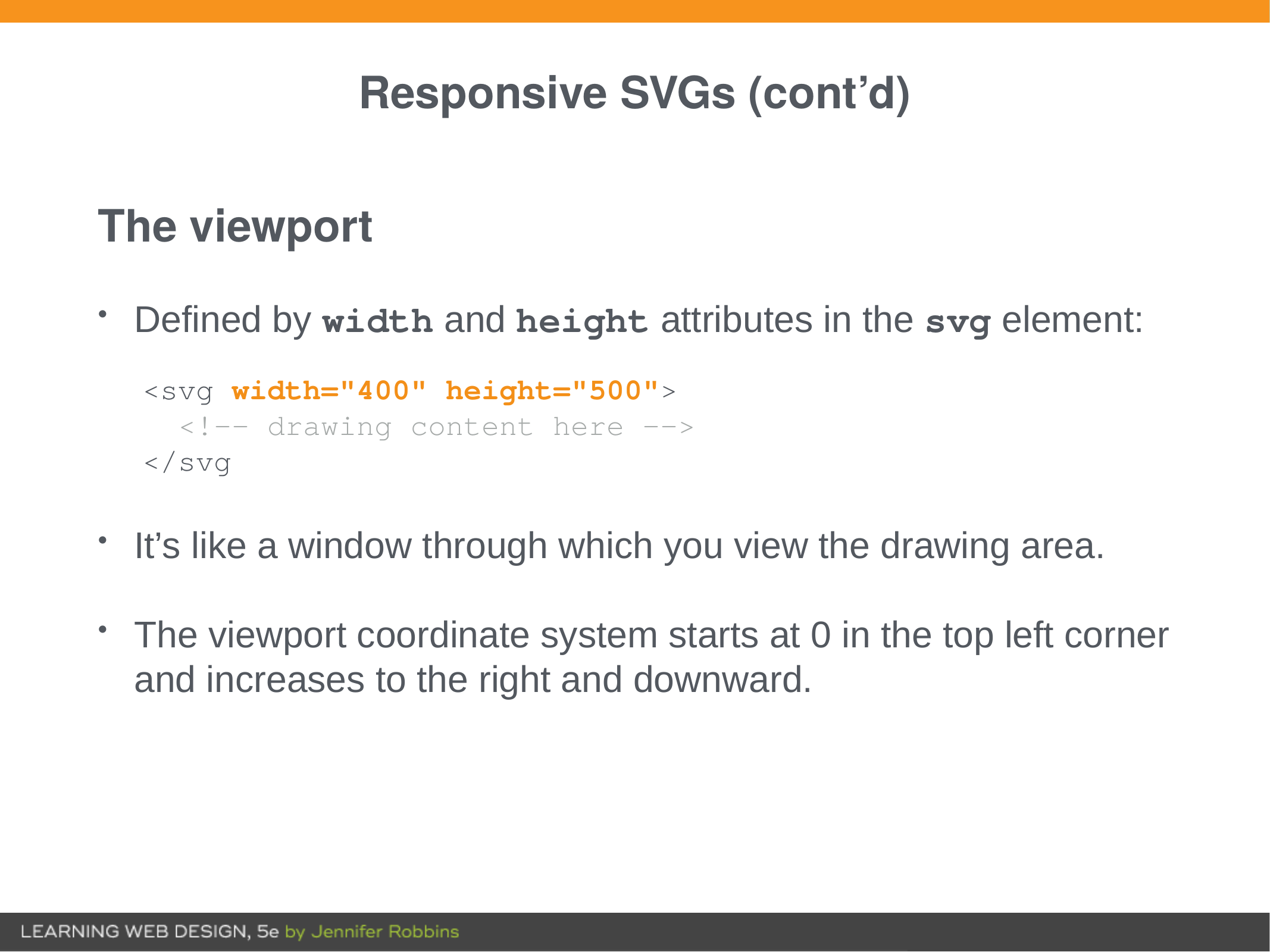

# Responsive SVGs (cont’d)
The viewport
Defined by width and height attributes in the svg element:
<svg width="400" height="500">
  <!-- drawing content here -->
</svg
It’s like a window through which you view the drawing area.
The viewport coordinate system starts at 0 in the top left corner and increases to the right and downward.